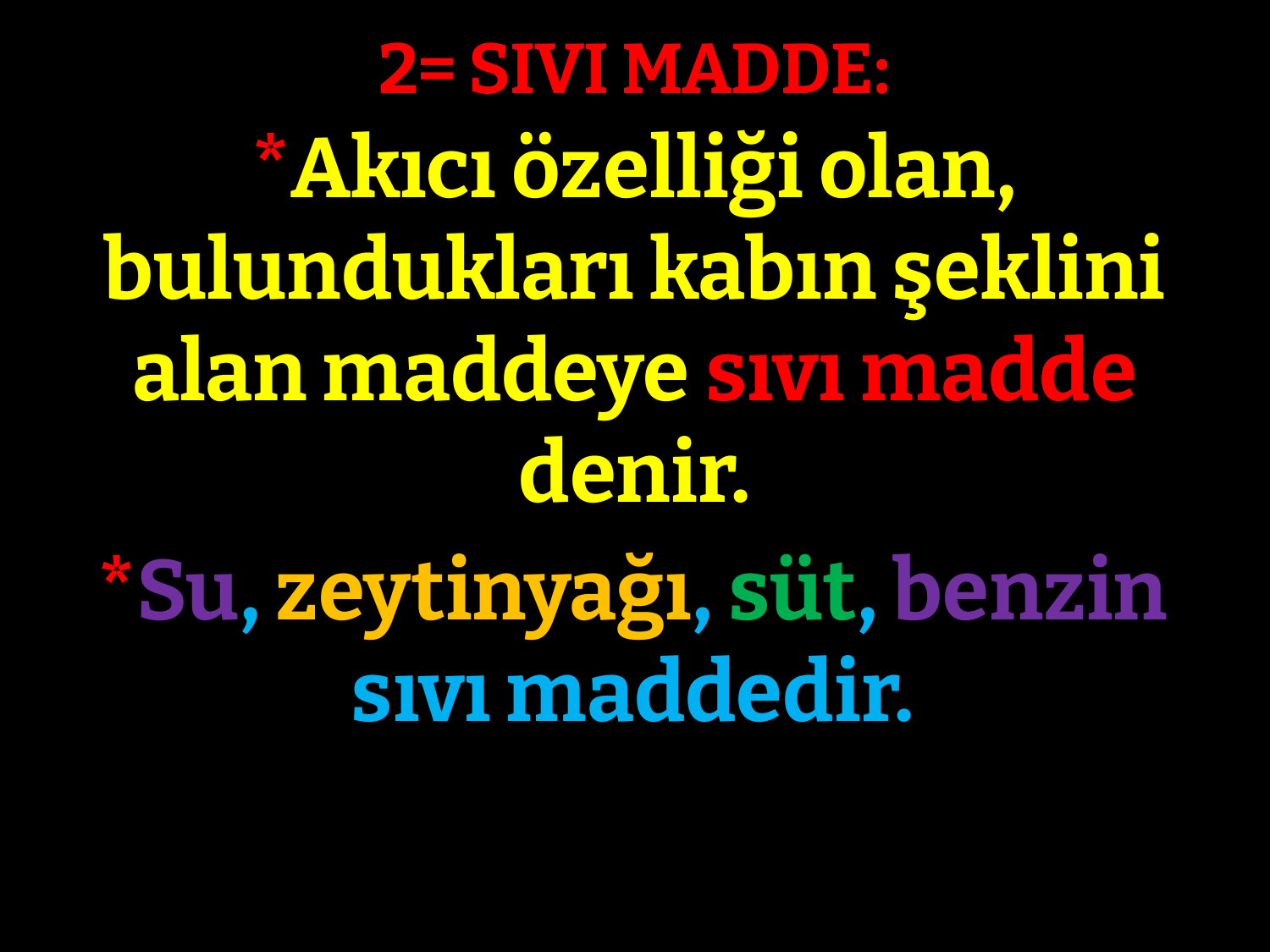

2= SIVI MADDE:
*Akıcı özelliği olan, bulundukları kabın şeklini alan maddeye sıvı madde denir.
#
*Su, zeytinyağı, süt, benzin sıvı maddedir.